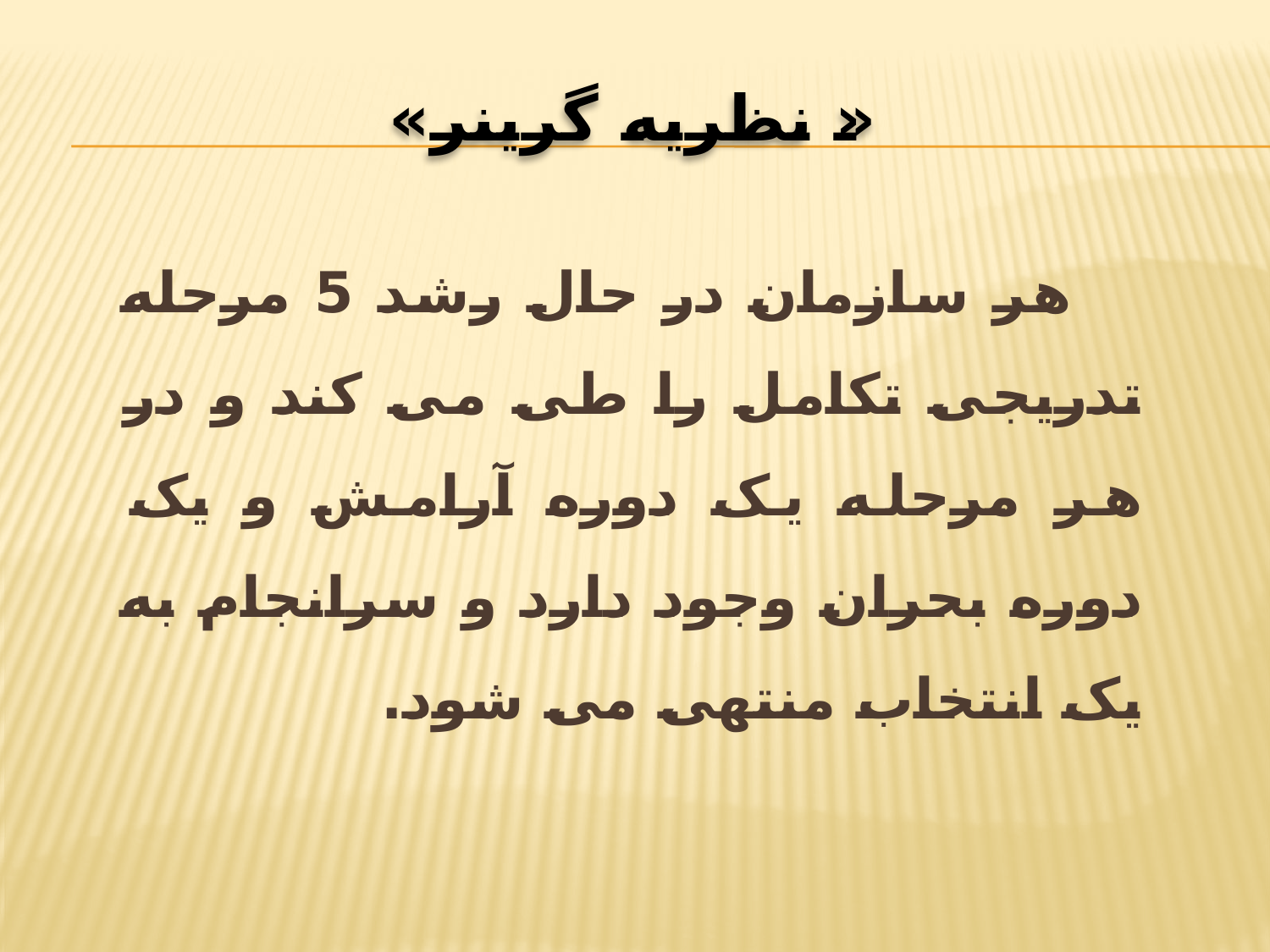

# « نظریه گرینر»
   هر سازمان در حال رشد 5 مرحله تدریجی تکامل را طی می کند و در هر مرحله یک دوره آرامش و یک دوره بحران وجود دارد و سرانجام به یک انتخاب منتهی می شود.